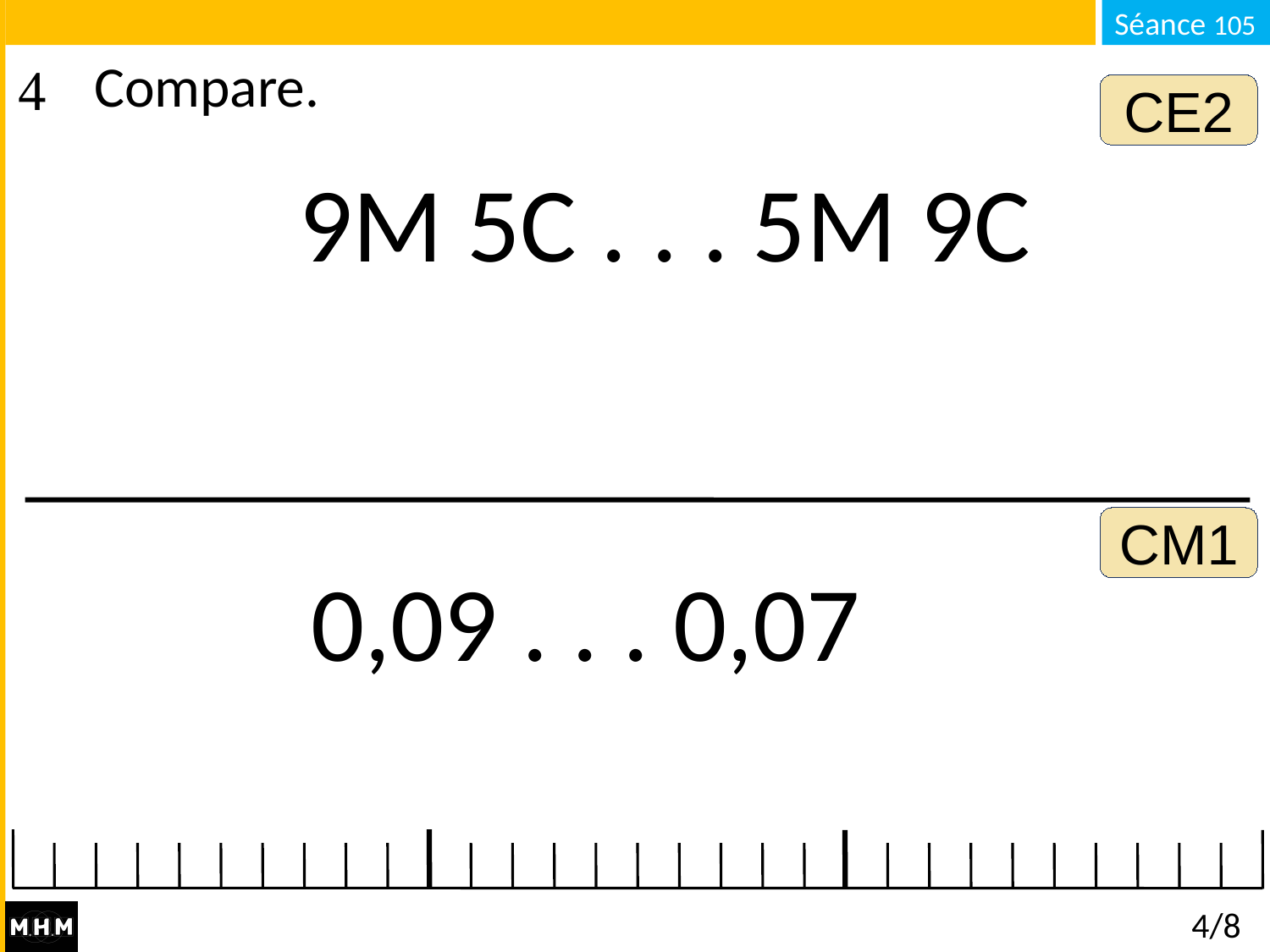

# Compare.
CE2
9M 5C . . . 5M 9C

CM1
0,09 . . . 0,07
4/8